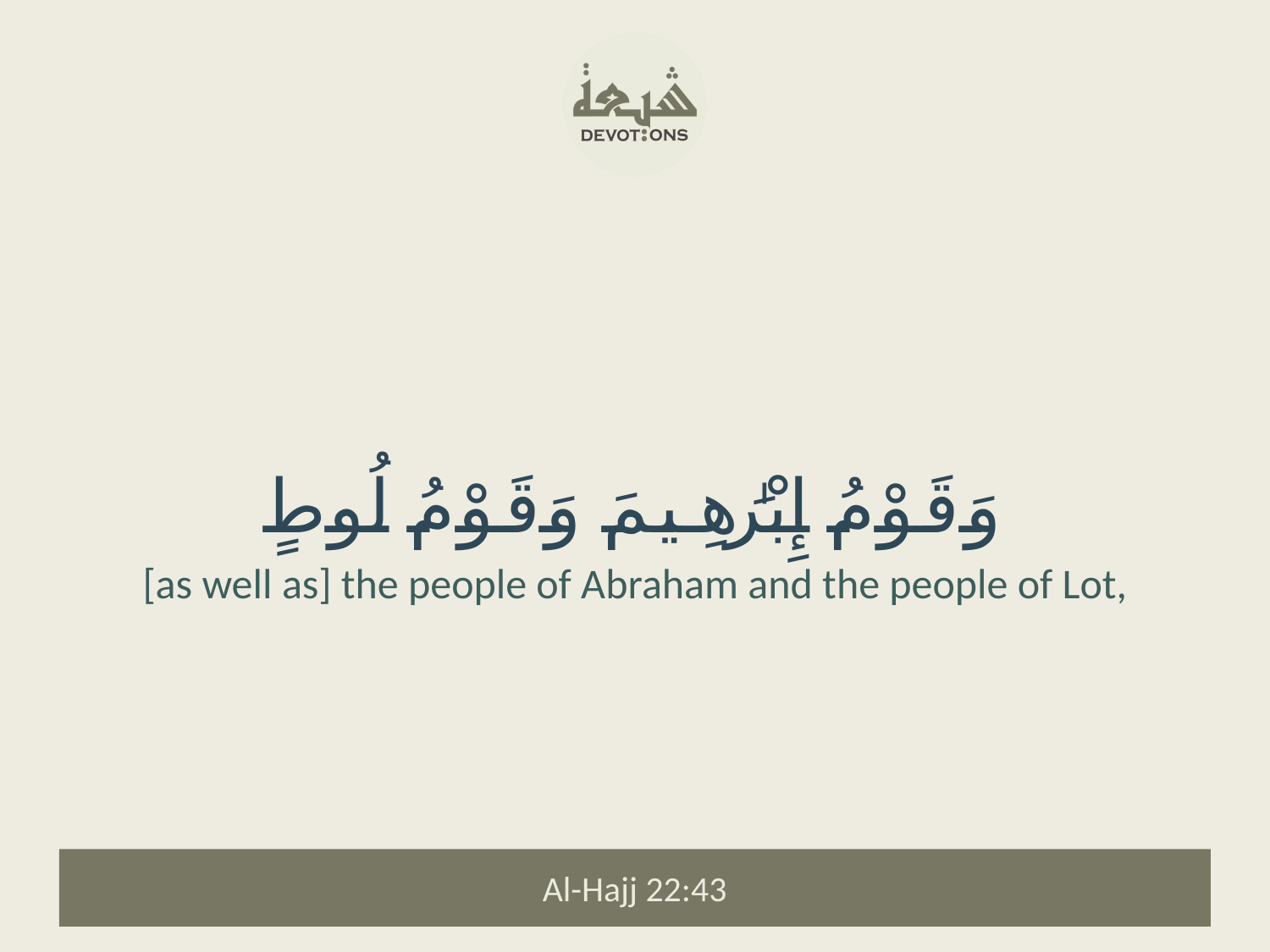

وَقَوْمُ إِبْرَٰهِيمَ وَقَوْمُ لُوطٍ
[as well as] the people of Abraham and the people of Lot,
Al-Hajj 22:43